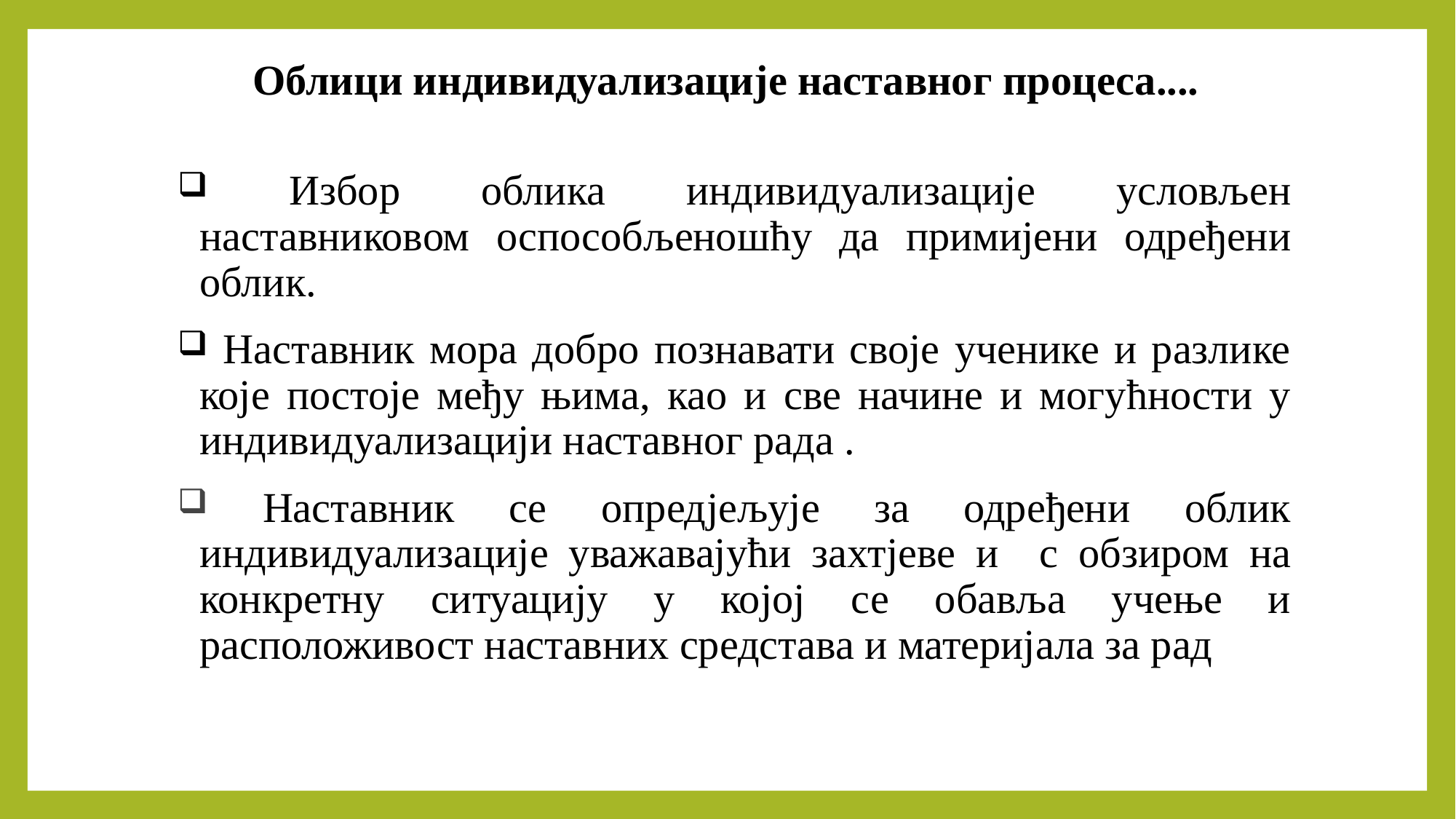

# Облици индивидуализације наставног процеса....
 Избор облика индивидуализације условљен наставниковом оспособљеношћу да примијени одређени облик.
 Наставник мора добро познавати своје ученике и разлике које постоје међу њима, као и све начине и могућности у индивидуализацији наставног рада .
 Наставник се опредјељује за одређени облик индивидуализације уважавајући захтјеве и  с обзиром на конкретну ситуацију у којој се обавља учење и расположивост наставних средстава и материјала за рад